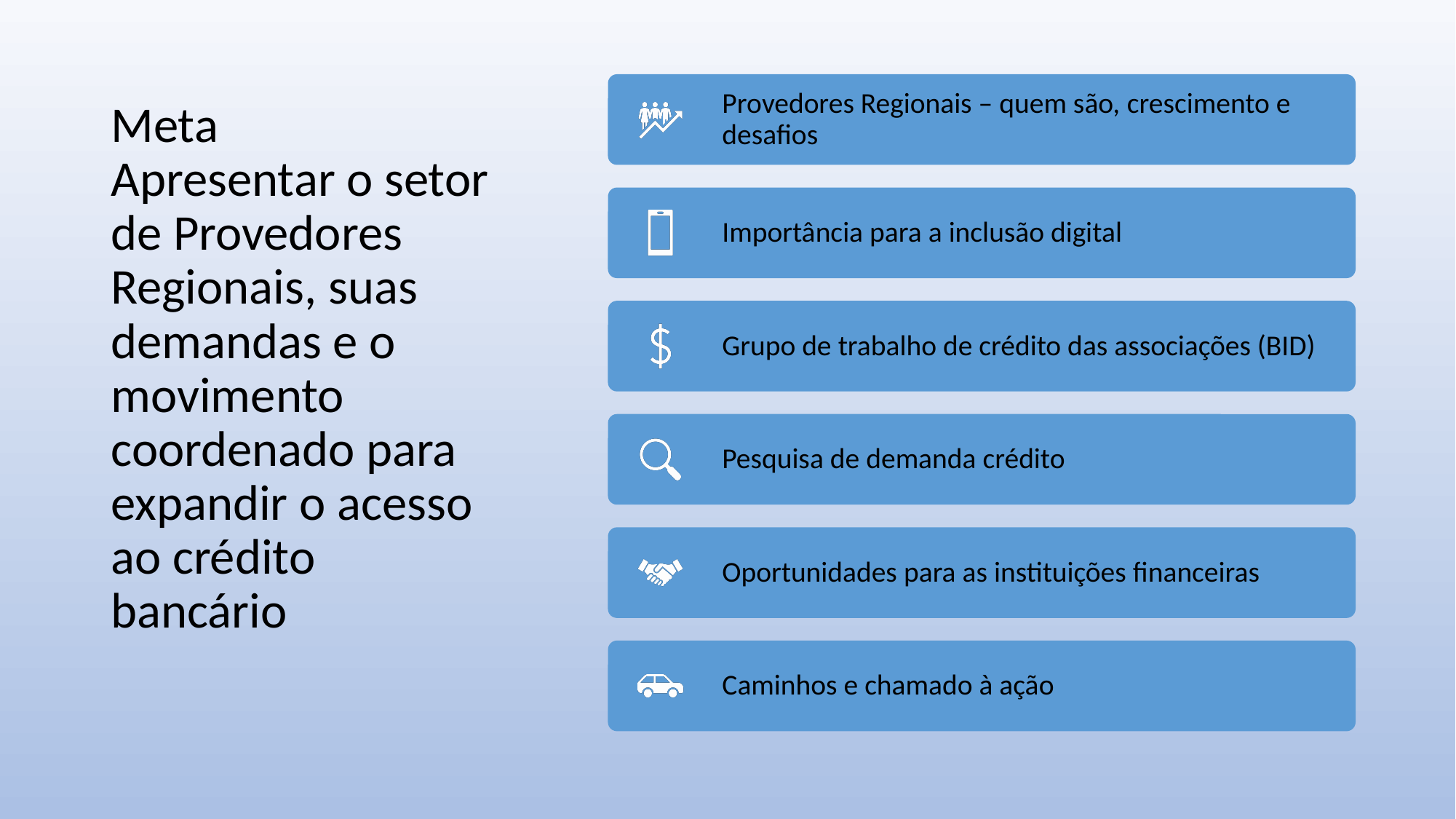

# Meta Apresentar o setor de Provedores Regionais, suas demandas e o movimento coordenado para expandir o acesso ao crédito bancário
Provedores Regionais – quem são, crescimento e desafios
Importância para a inclusão digital
Grupo de trabalho de crédito das associações (BID)
Pesquisa de demanda crédito
Oportunidades para as instituições financeiras
Caminhos e chamado à ação